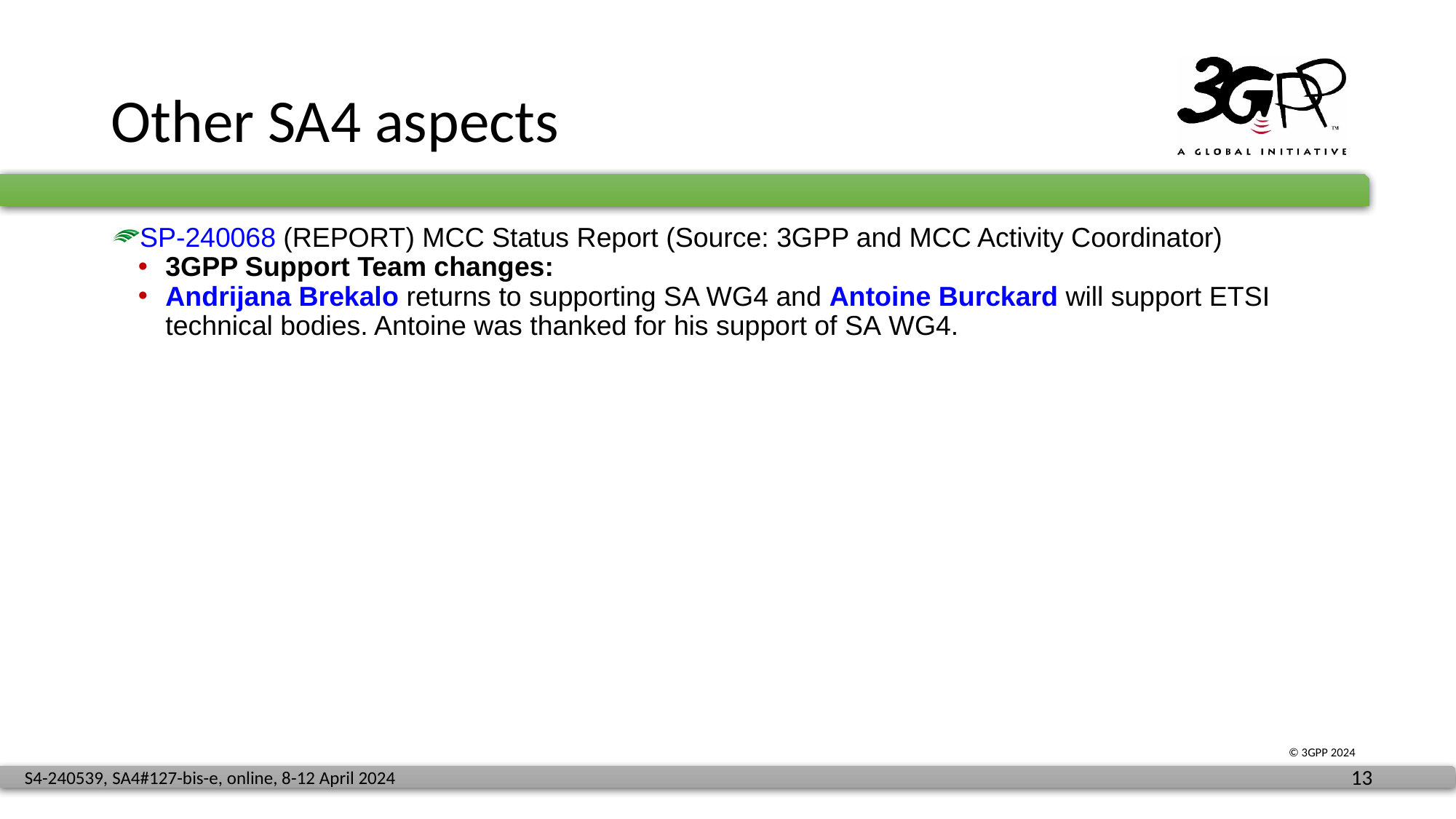

# Other SA4 aspects
SP-240068 (REPORT) MCC Status Report (Source: 3GPP and MCC Activity Coordinator)
3GPP Support Team changes:
Andrijana Brekalo returns to supporting SA WG4 and Antoine Burckard will support ETSI technical bodies. Antoine was thanked for his support of SA WG4.